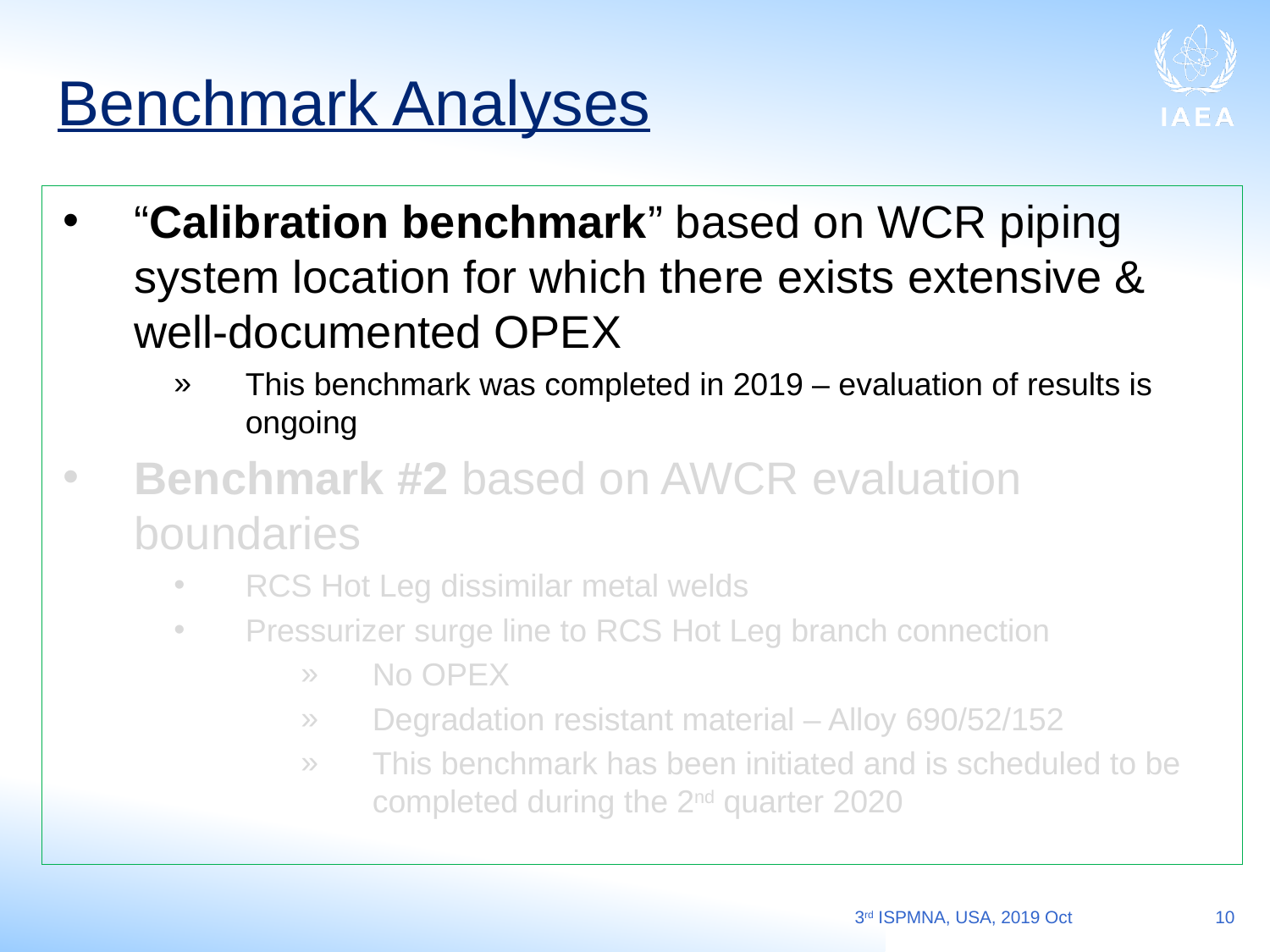

Benchmark Analyses
“Calibration benchmark” based on WCR piping system location for which there exists extensive & well-documented OPEX
This benchmark was completed in 2019 – evaluation of results is ongoing
Benchmark #2 based on AWCR evaluation boundaries
RCS Hot Leg dissimilar metal welds
Pressurizer surge line to RCS Hot Leg branch connection
No OPEX
Degradation resistant material – Alloy 690/52/152
This benchmark has been initiated and is scheduled to be completed during the 2nd quarter 2020
10
3rd ISPMNA, USA, 2019 Oct